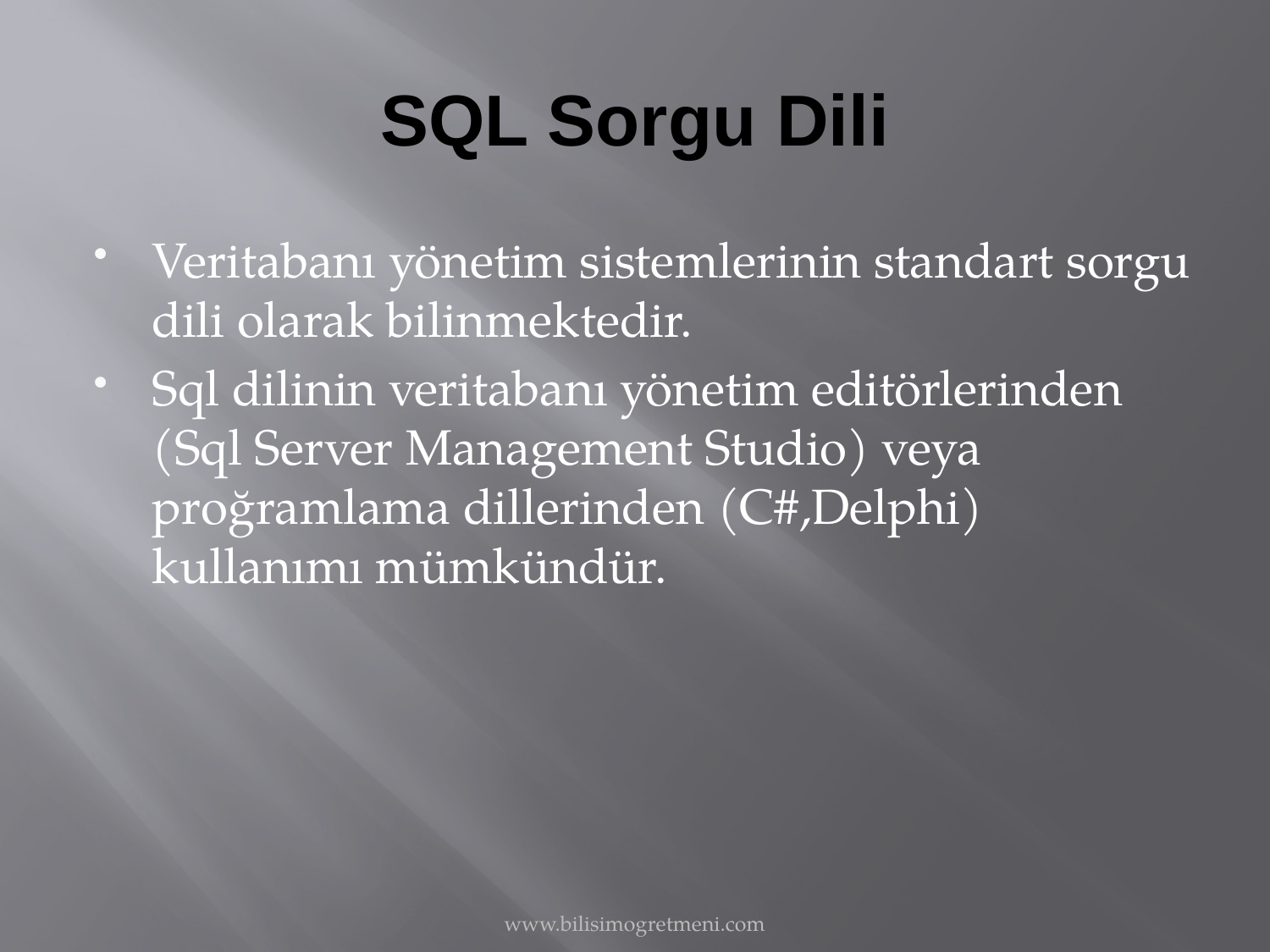

# SQL Sorgu Dili
Veritabanı yönetim sistemlerinin standart sorgu dili olarak bilinmektedir.
Sql dilinin veritabanı yönetim editörlerinden (Sql Server Management Studio) veya proğramlama dillerinden (C#,Delphi) kullanımı mümkündür.
www.bilisimogretmeni.com